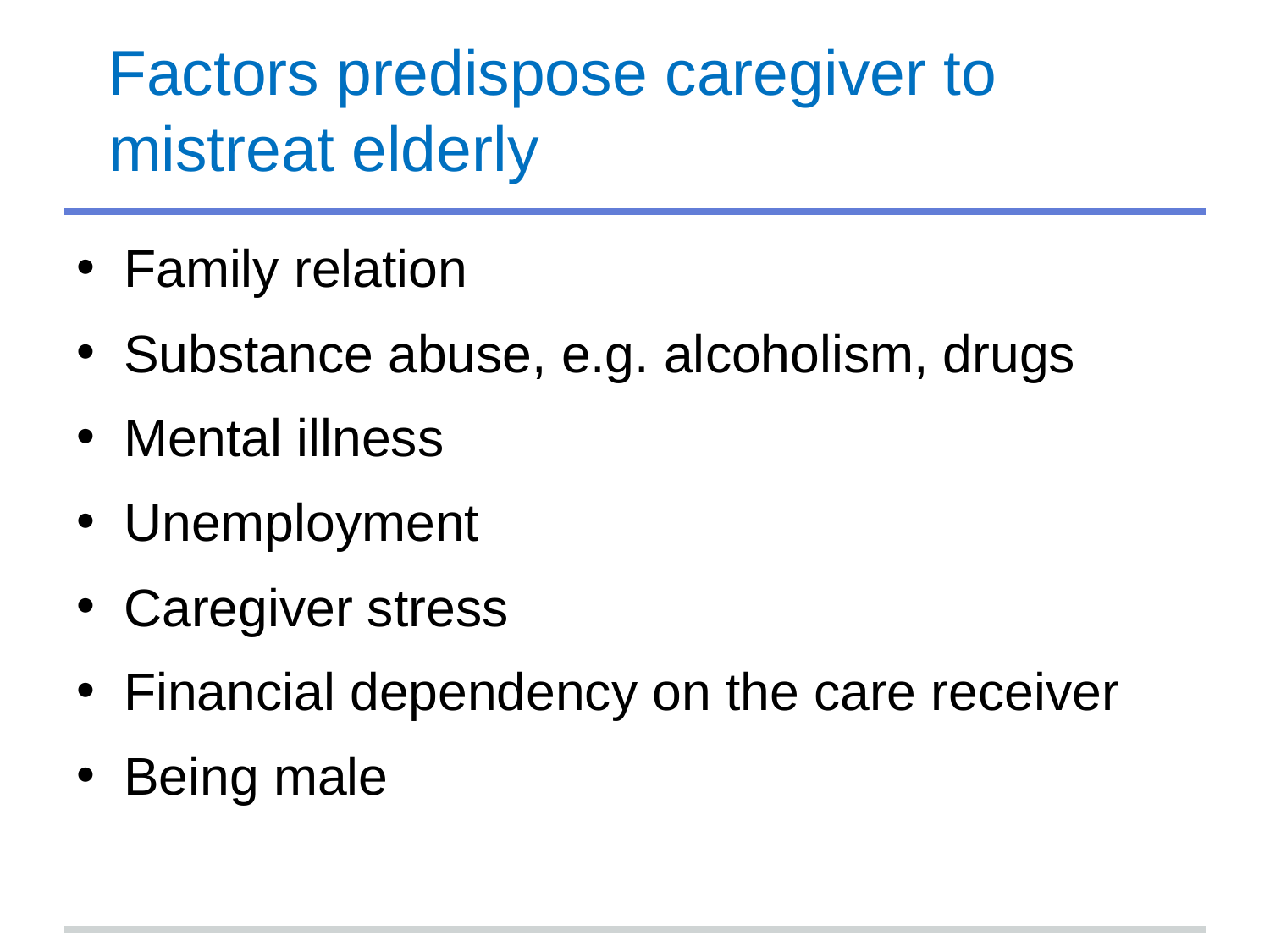

# Factors predispose caregiver to mistreat elderly
Family relation
Substance abuse, e.g. alcoholism, drugs
Mental illness
Unemployment
Caregiver stress
Financial dependency on the care receiver
Being male